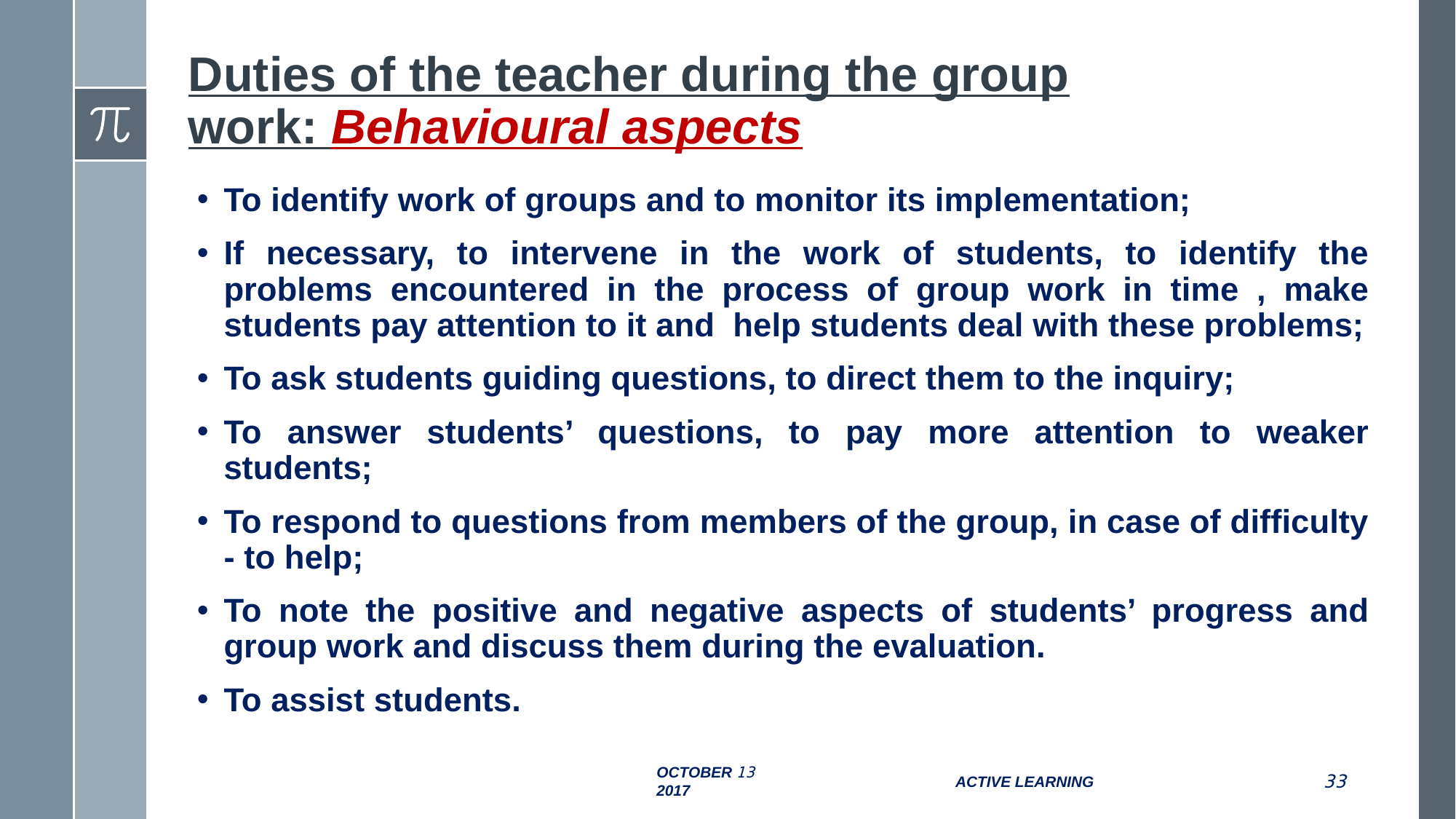

# Duties of the teacher during the group work: Behavioural aspects
To identify work of groups and to monitor its implementation;
If necessary, to intervene in the work of students, to identify the problems encountered in the process of group work in time , make students pay attention to it and  help students deal with these problems;
To ask students guiding questions, to direct them to the inquiry;
To answer students’ questions, to pay more attention to weaker students;
To respond to questions from members of the group, in case of difficulty - to help;
To note the positive and negative aspects of students’ progress and group work and discuss them during the evaluation.
To assist students.
Active Learning
33
13 October 2017